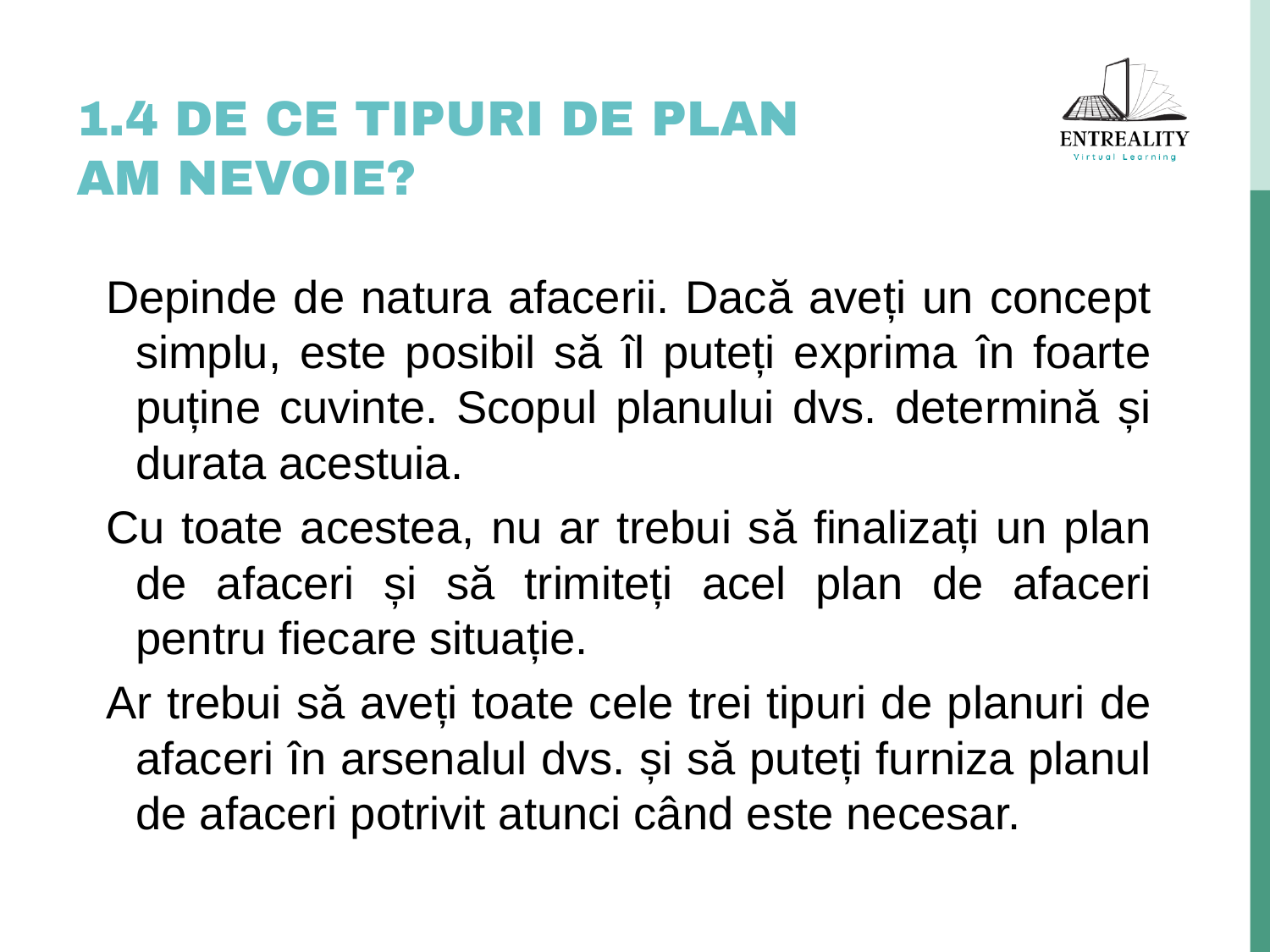

# 1.4 DE CE TIPURI DE PLAN AM NEVOIE?
Depinde de natura afacerii. Dacă aveți un concept simplu, este posibil să îl puteți exprima în foarte puține cuvinte. Scopul planului dvs. determină și durata acestuia.
Cu toate acestea, nu ar trebui să finalizați un plan de afaceri și să trimiteți acel plan de afaceri pentru fiecare situație.
Ar trebui să aveți toate cele trei tipuri de planuri de afaceri în arsenalul dvs. și să puteți furniza planul de afaceri potrivit atunci când este necesar.